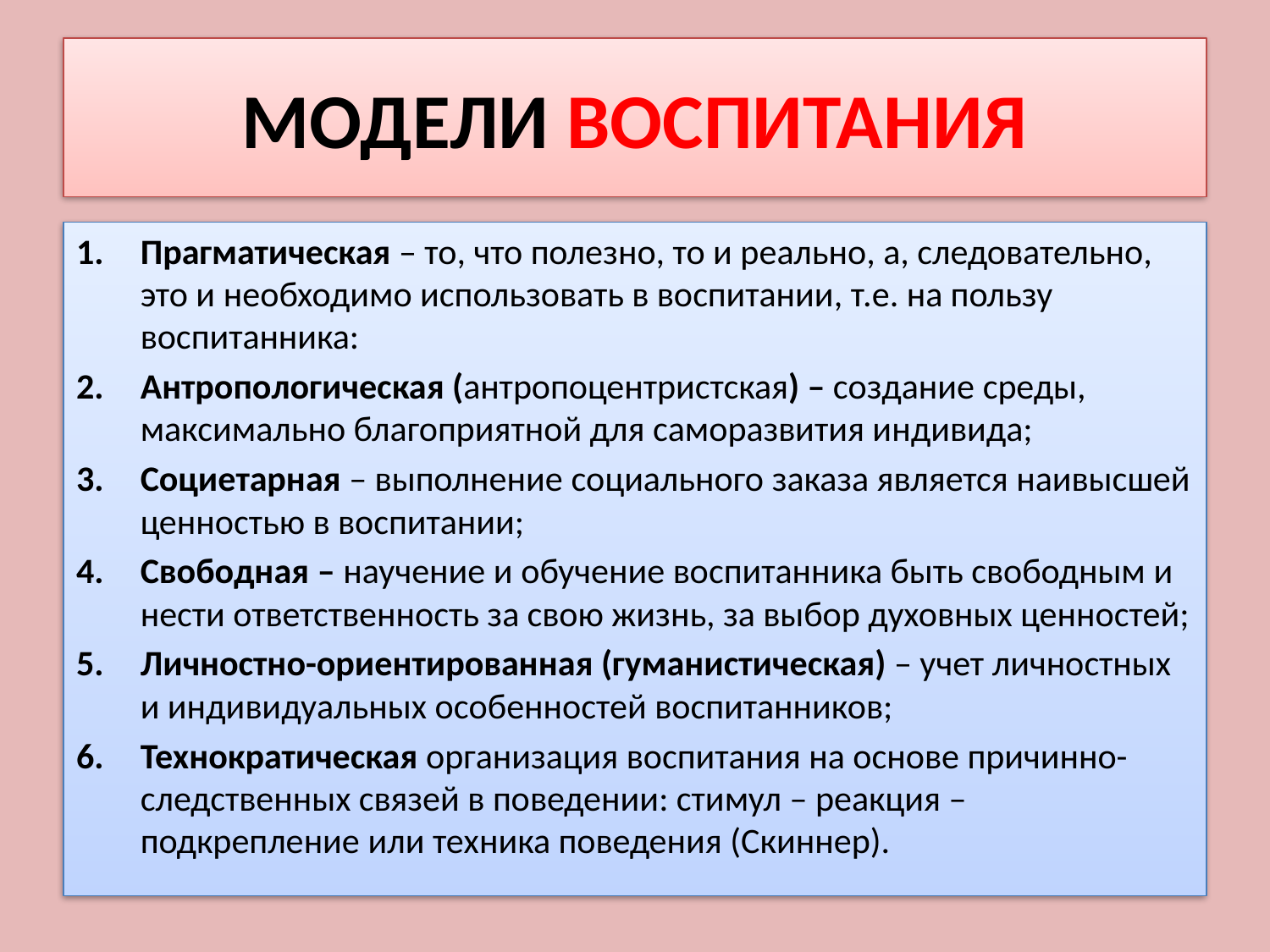

# МОДЕЛИ ВОСПИТАНИЯ
Прагматическая – то, что полезно, то и реально, а, следовательно, это и необходимо использовать в воспитании, т.е. на пользу воспитанника:
Антропологическая (антропоцентристская) – создание среды, максимально благоприятной для саморазвития индивида;
Социетарная – выполнение социального заказа является наивысшей ценностью в воспитании;
Свободная – научение и обучение воспитанника быть свободным и нести ответственность за свою жизнь, за выбор духовных ценностей;
Личностно-ориентированная (гуманистическая) – учет личностных и индивидуальных особенностей воспитанников;
Технократическая организация воспитания на основе причинно-следственных связей в поведении: стимул – реакция – подкрепление или техника поведения (Скиннер).